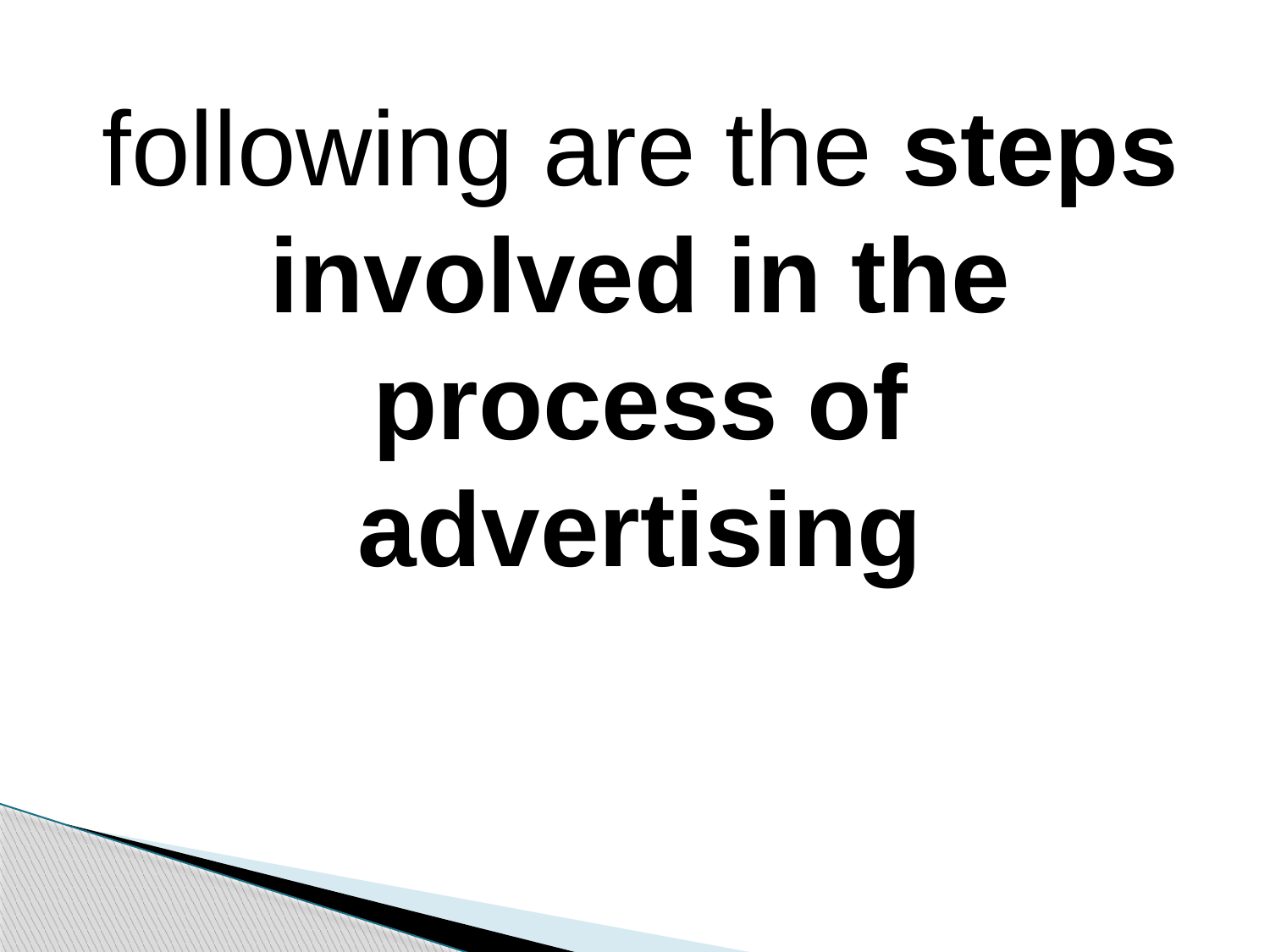

following are the steps involved in the process of advertising